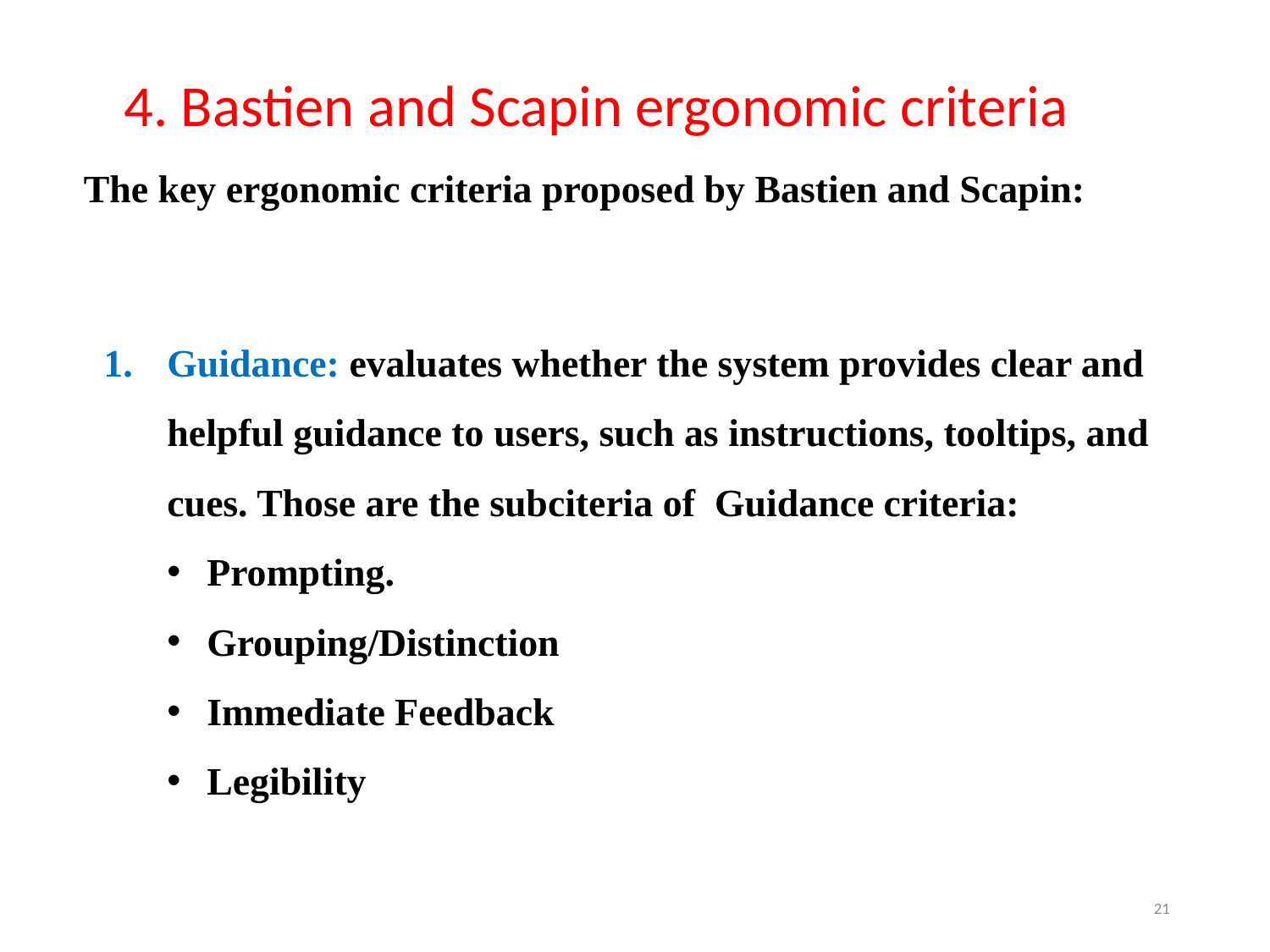

# 4. Bastien and Scapin ergonomic criteria
The key ergonomic criteria proposed by Bastien and Scapin:
Guidance: evaluates whether the system provides clear and helpful guidance to users, such as instructions, tooltips, and cues. Those are the subciteria of  Guidance criteria:
Prompting.
Grouping/Distinction
Immediate Feedback
Legibility

21